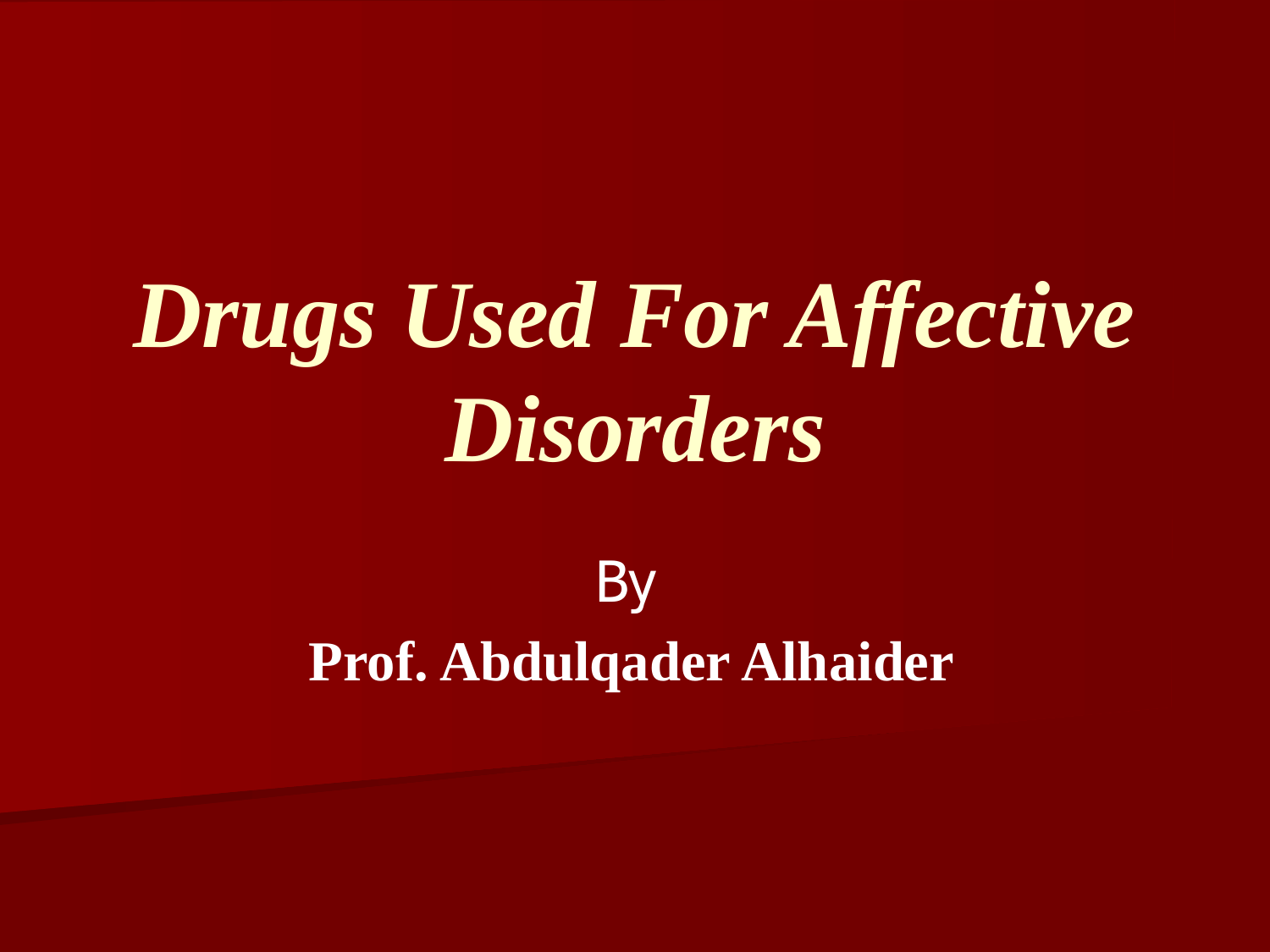

# Drugs Used For Affective Disorders
By
      Prof. Abdulqader Alhaider